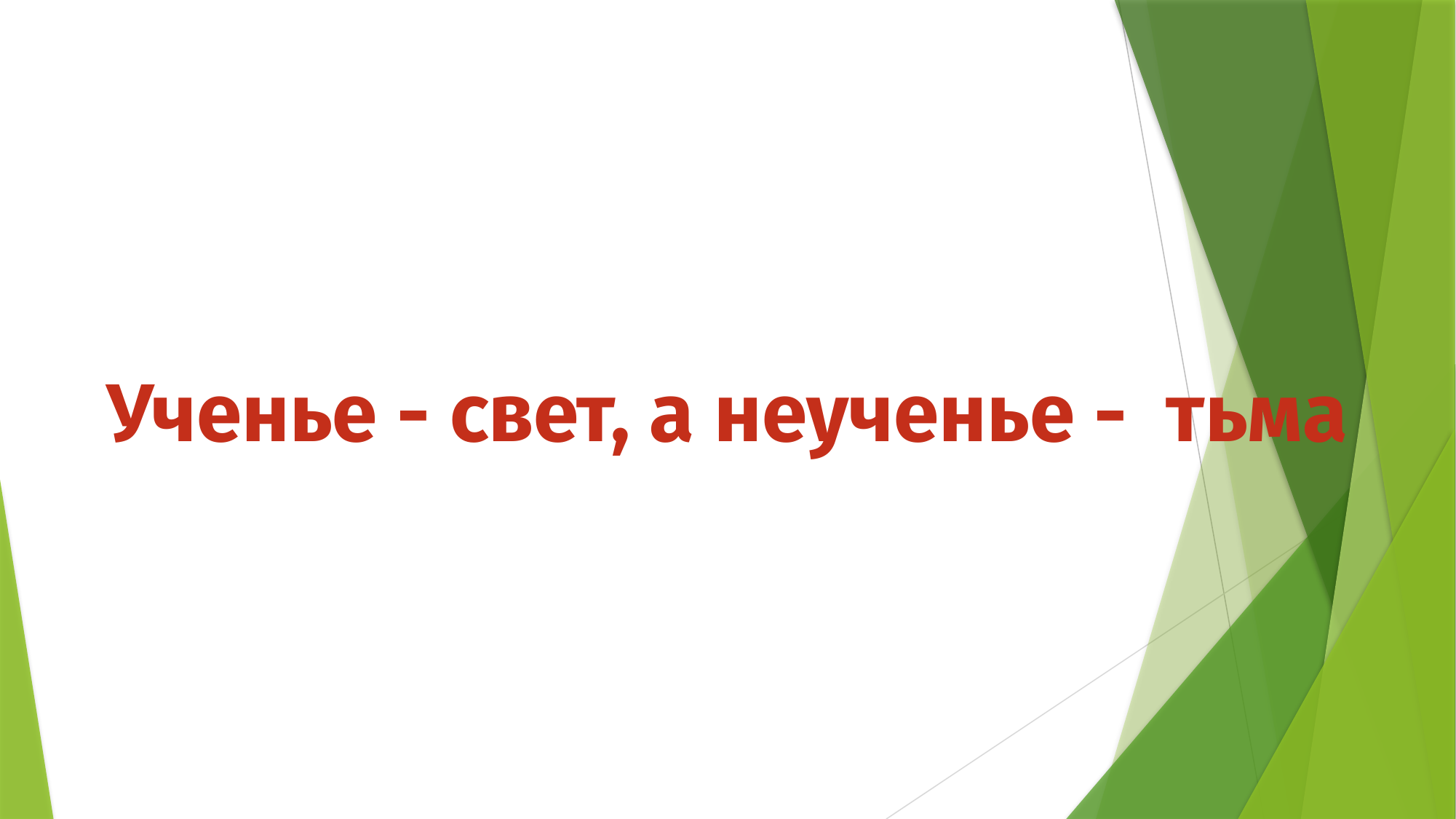

Ученье - свет, а неученье -  тьма